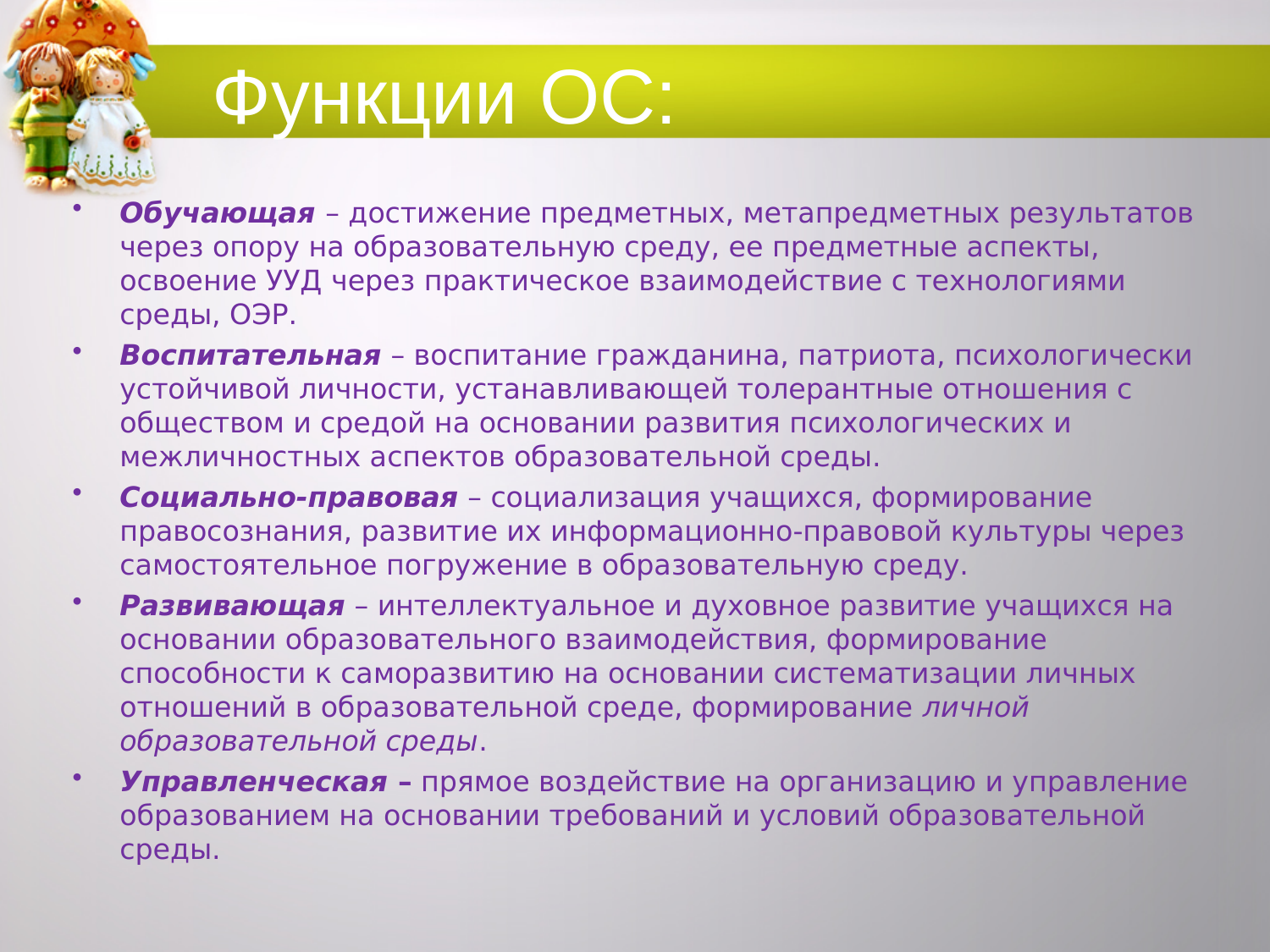

# Функции ОС:
Обучающая – достижение предметных, метапредметных результатов через опору на образовательную среду, ее предметные аспекты, освоение УУД через практическое взаимодействие с технологиями среды, ОЭР.
Воспитательная – воспитание гражданина, патриота, психологически устойчивой личности, устанавливающей толерантные отношения с обществом и средой на основании развития психологических и межличностных аспектов образовательной среды.
Социально-правовая – социализация учащихся, формирование правосознания, развитие их информационно-правовой культуры через самостоятельное погружение в образовательную среду.
Развивающая – интеллектуальное и духовное развитие учащихся на основании образовательного взаимодействия, формирование способности к саморазвитию на основании систематизации личных отношений в образовательной среде, формирование личной образовательной среды.
Управленческая – прямое воздействие на организацию и управление образованием на основании требований и условий образовательной среды.